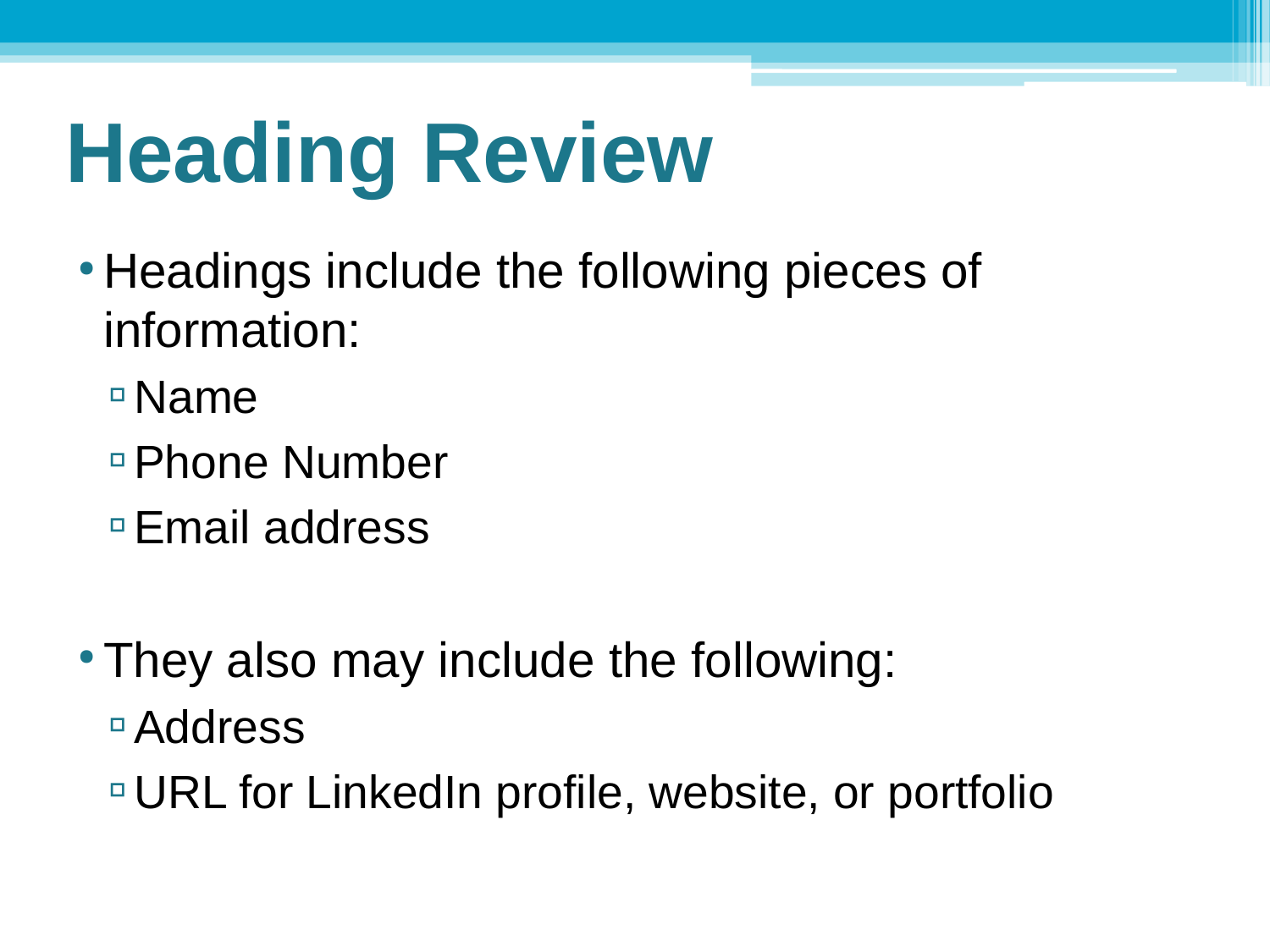

# Heading Review
Headings include the following pieces of information:
Name
Phone Number
Email address

They also may include the following:
Address
URL for LinkedIn profile, website, or portfolio